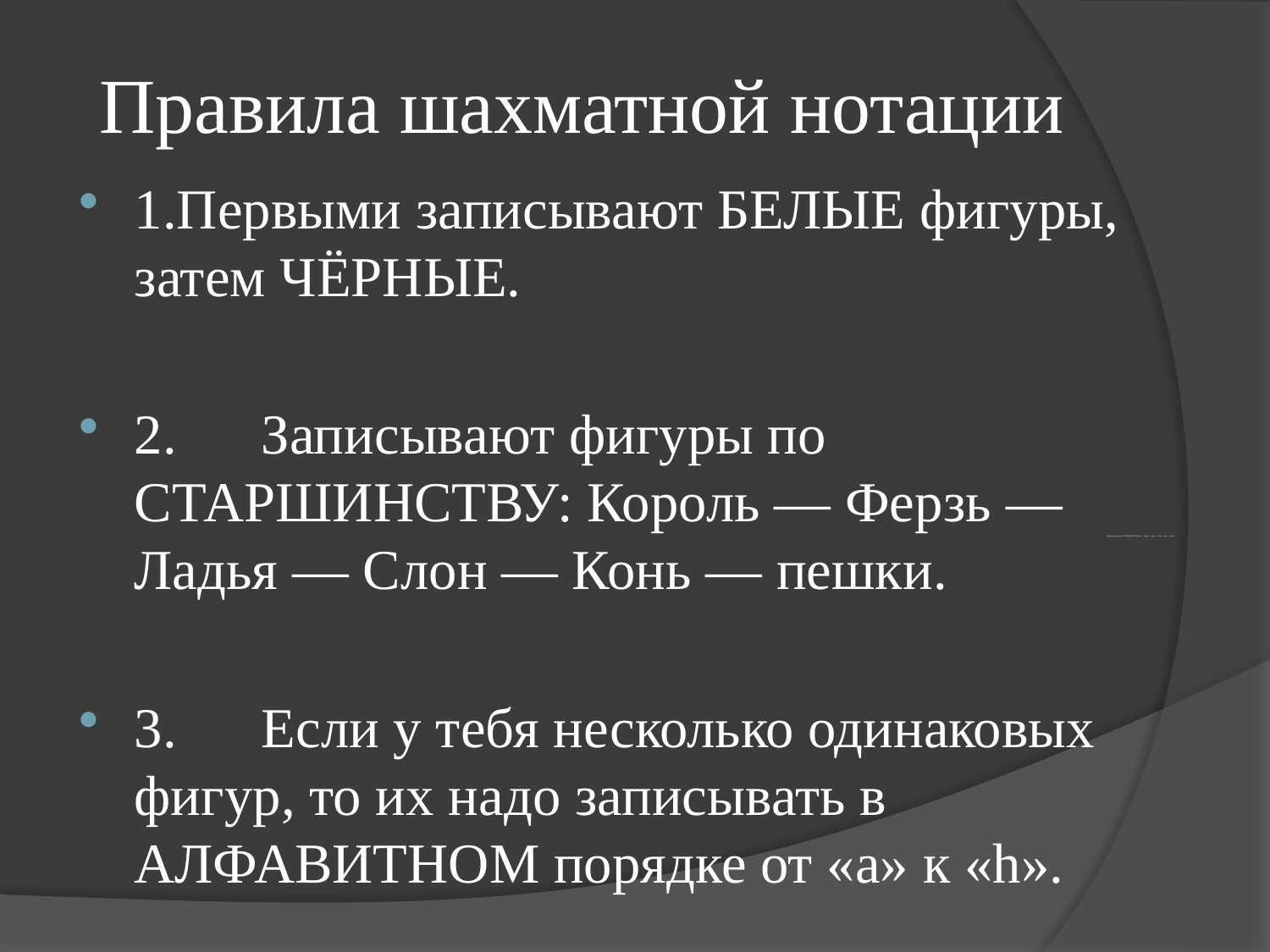

# Правила шахматной нотации
1.Первыми записывают БЕЛЫЕ фигуры, затем ЧЁРНЫЕ.

2.	Записывают фигуры по СТАРШИНСТВУ: Король — Ферзь — Ладья — Слон — Конь — пешки.

3.	Если у тебя несколько одинаковых фигур, то их надо записывать в АЛФАВИТНОМ порядке от «a» к «h».
| Записывают фигуры по СТАРШИНСТВУ: Король — ферзь — ладья — слон — конь — пешки. |
| --- |